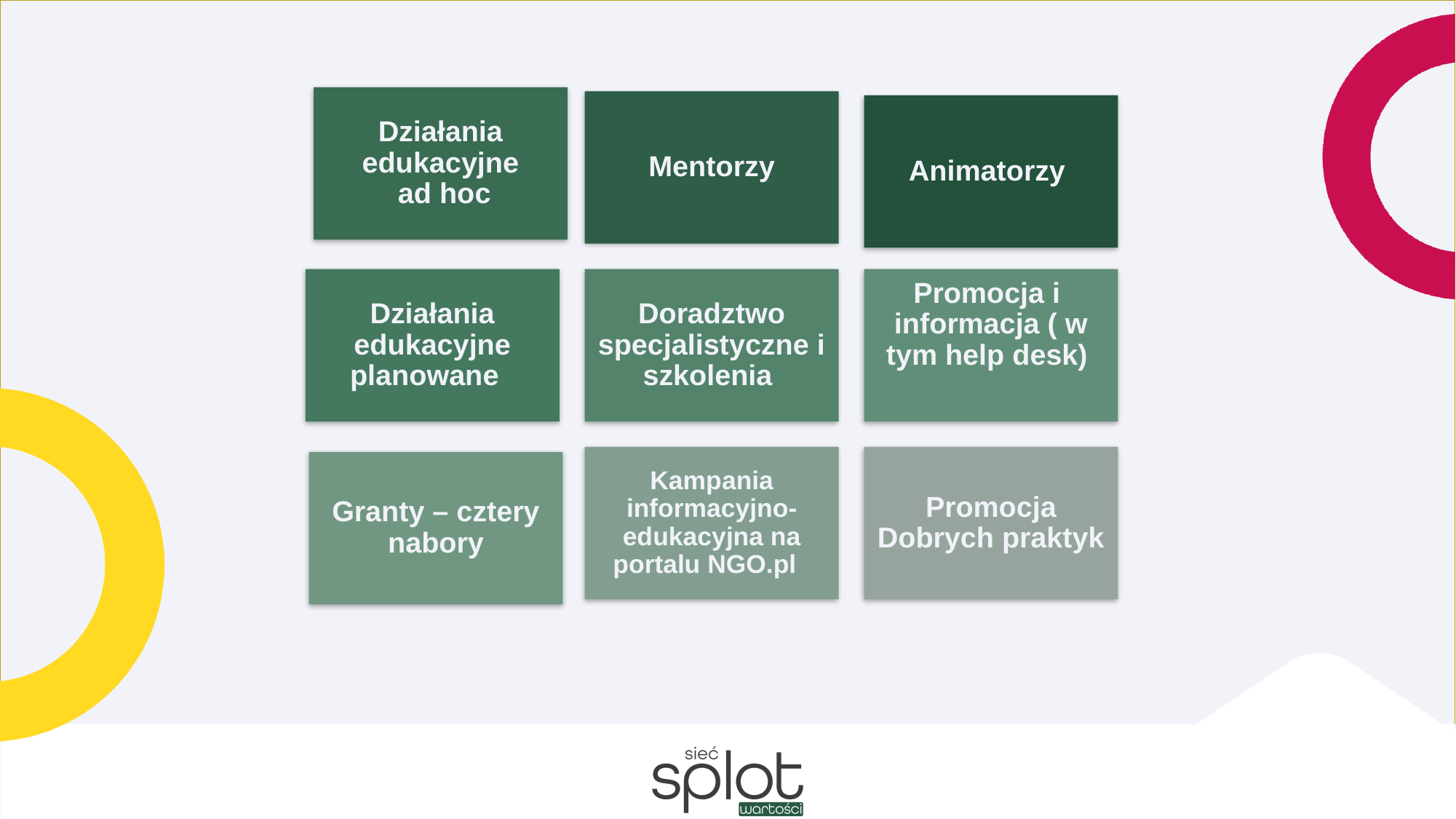

Działania edukacyjne
 ad hoc

Mentorzy

Animatorzy

Działania edukacyjne planowane

Doradztwo specjalistyczne i szkolenia

Promocja i  informacja ( w tym help desk)

Kampania informacyjno-edukacyjna na portalu NGO.pl

Promocja Dobrych praktyk

Granty – cztery nabory